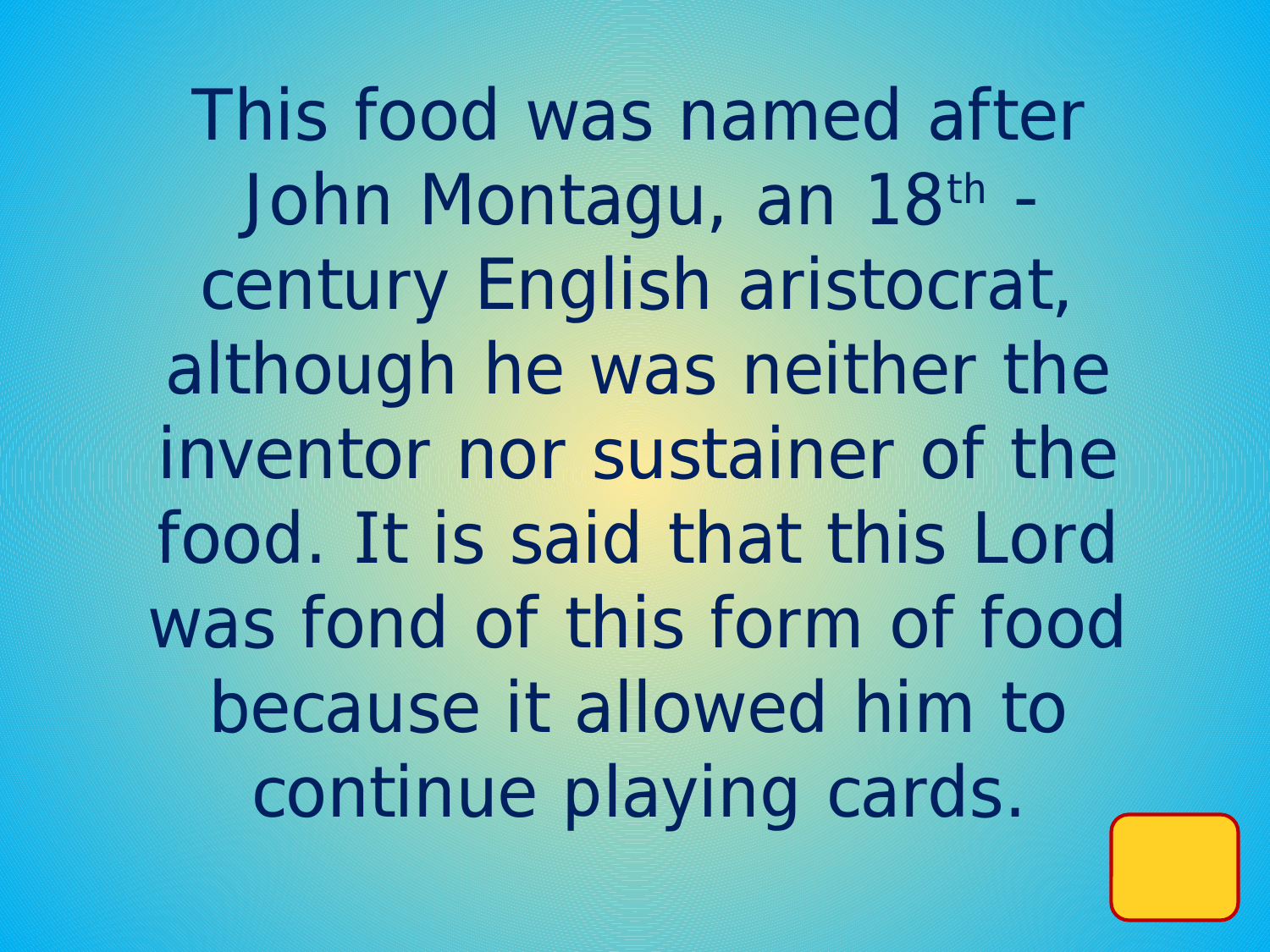

This food was named after John Montagu, an 18th -century English aristocrat, although he was neither the inventor nor sustainer of the food. It is said that this Lord was fond of this form of food because it allowed him to continue playing cards.